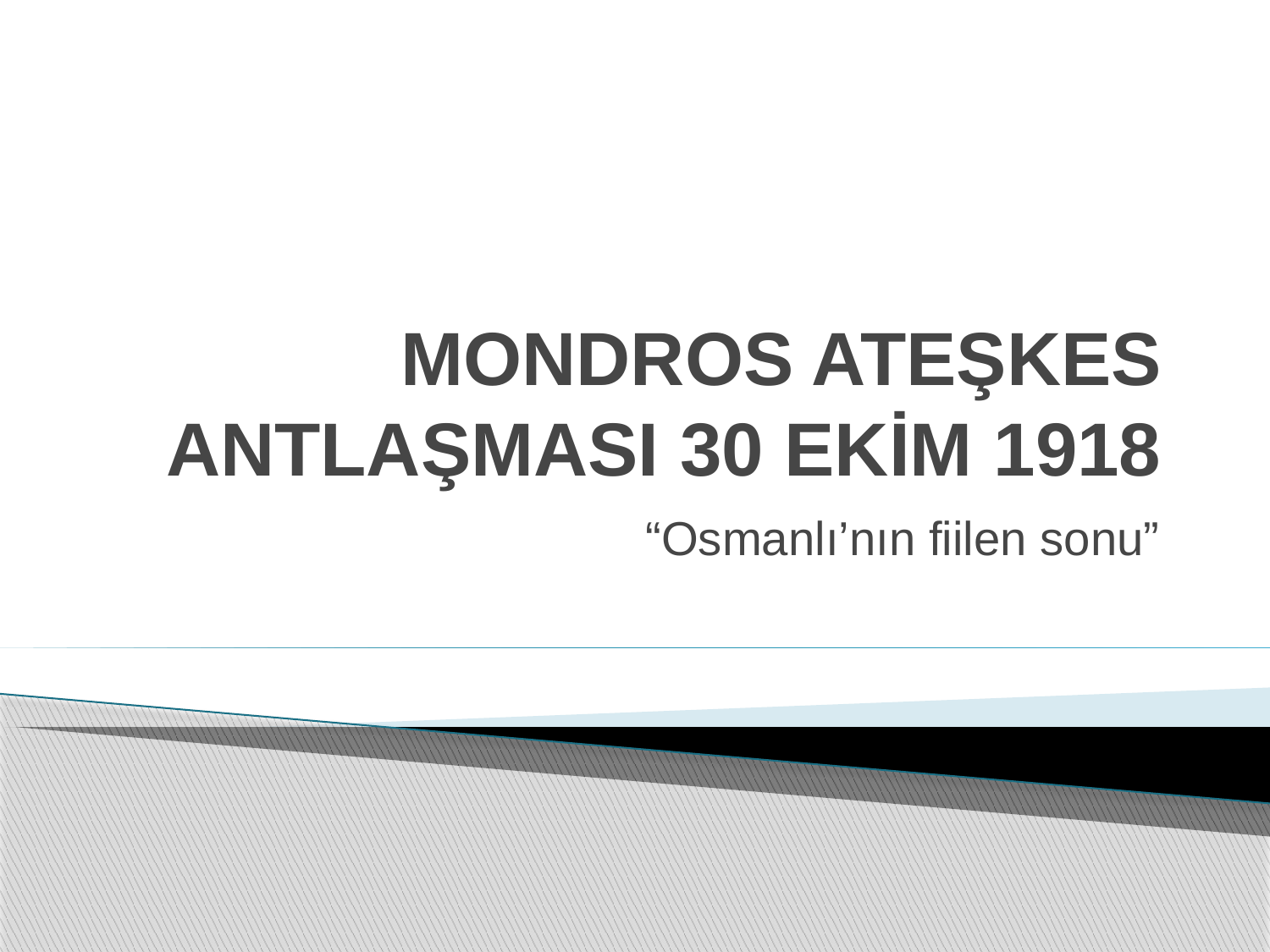

# MONDROS ATEŞKES ANTLAŞMASI 30 EKİM 1918
“Osmanlı’nın fiilen sonu”